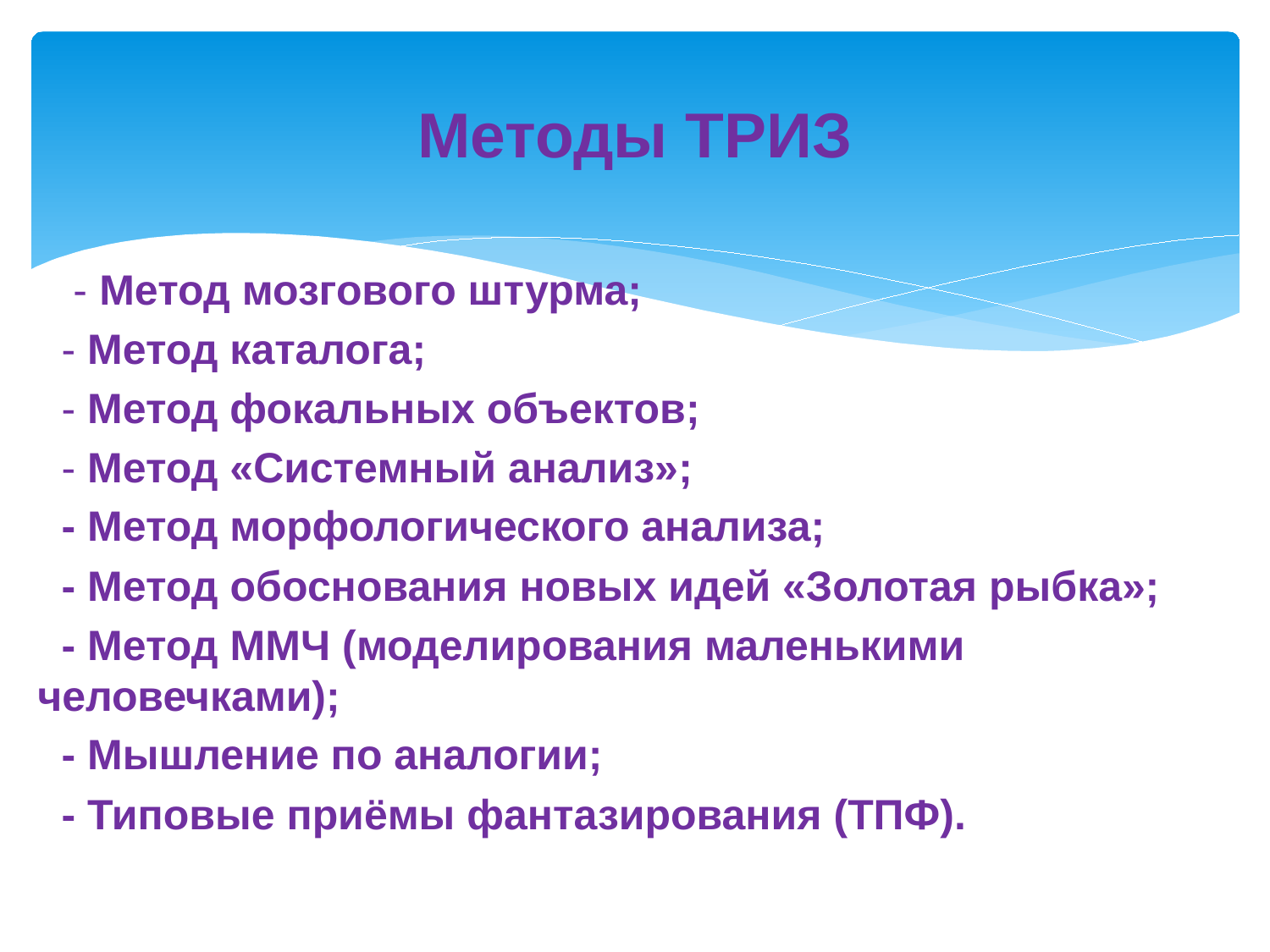

# Методы ТРИЗ
   - Метод мозгового штурма;
  - Метод каталога;
  - Метод фокальных объектов;
  - Метод «Системный анализ»;
  - Метод морфологического анализа;
  - Метод обоснования новых идей «Золотая рыбка»;
  - Метод ММЧ (моделирования маленькими человечками);
  - Мышление по аналогии;
  - Типовые приёмы фантазирования (ТПФ).